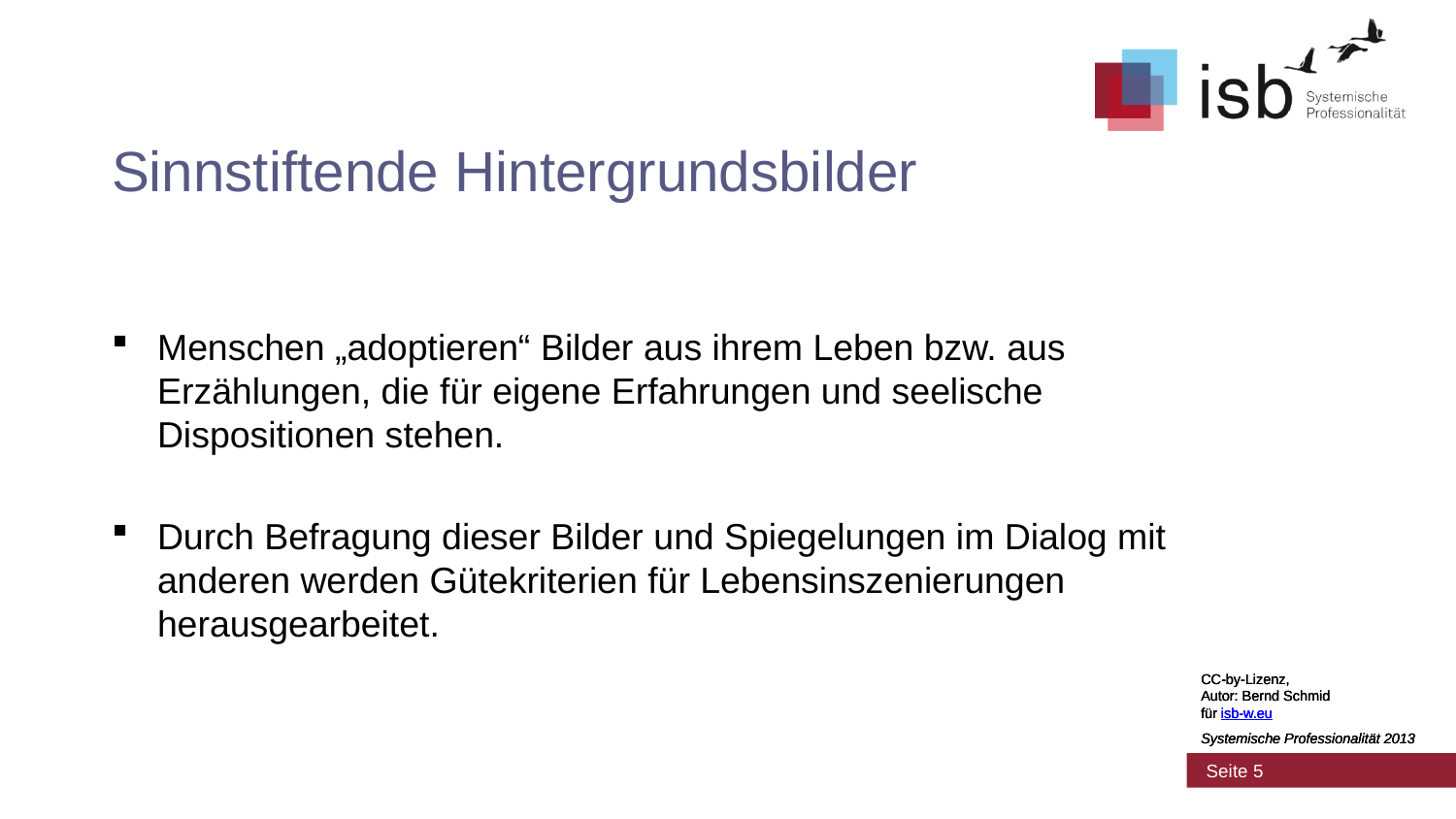

# Sinnstiftende Hintergrundsbilder
Menschen „adoptieren“ Bilder aus ihrem Leben bzw. aus Erzählungen, die für eigene Erfahrungen und seelische Dispositionen stehen.

Durch Befragung dieser Bilder und Spiegelungen im Dialog mit anderen werden Gütekriterien für Lebensinszenierungen herausgearbeitet.

CC-by-Lizenz,
Autor: Bernd Schmid
für isb-w.eu
Systemische Professionalität 2013

CC-by-Lizenz,
Autor: Bernd Schmid
für isb-w.eu
Systemische Professionalität 2013
 Seite 5